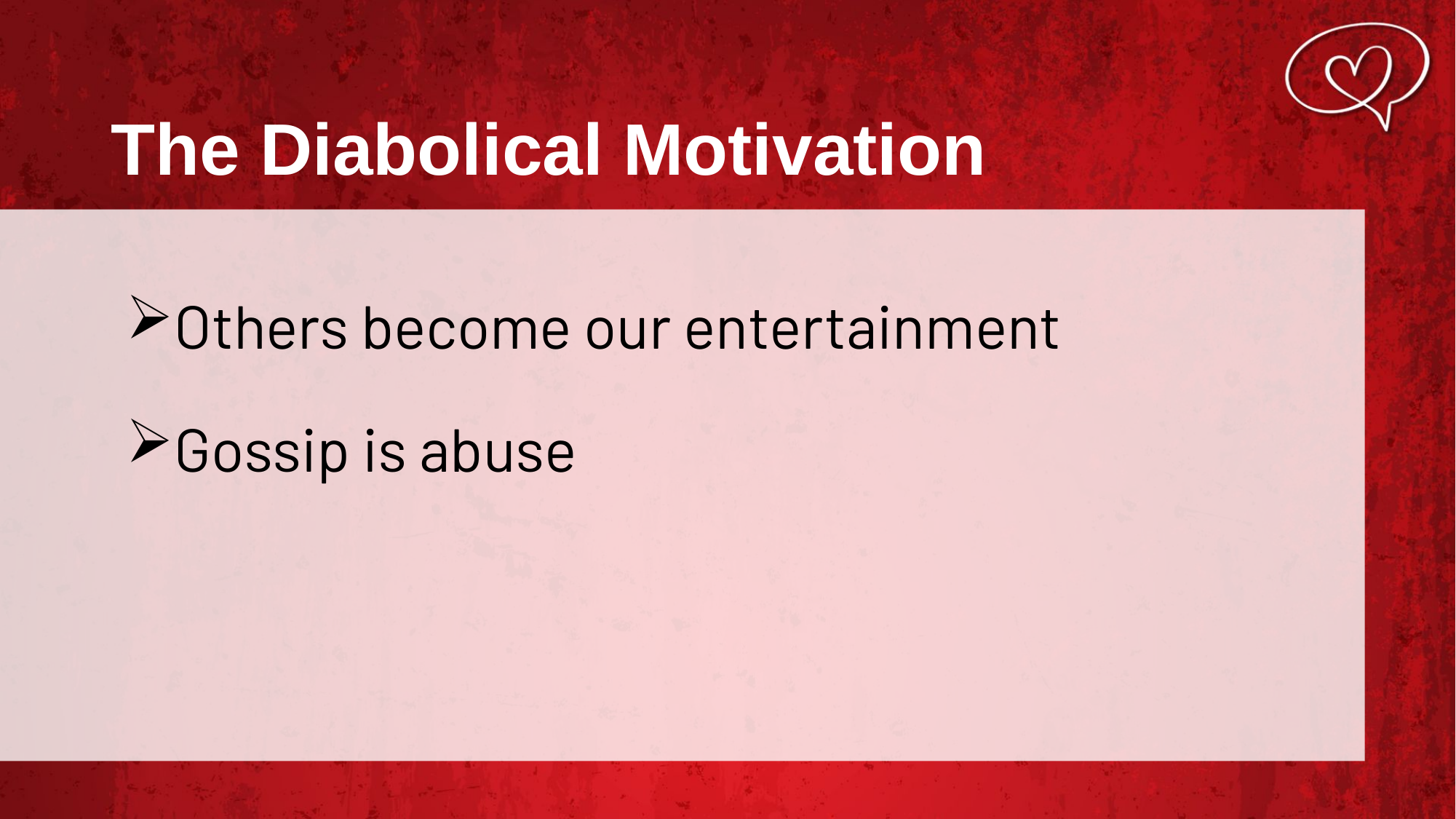

# The Diabolical Motivation
Others become our entertainment
Gossip is abuse